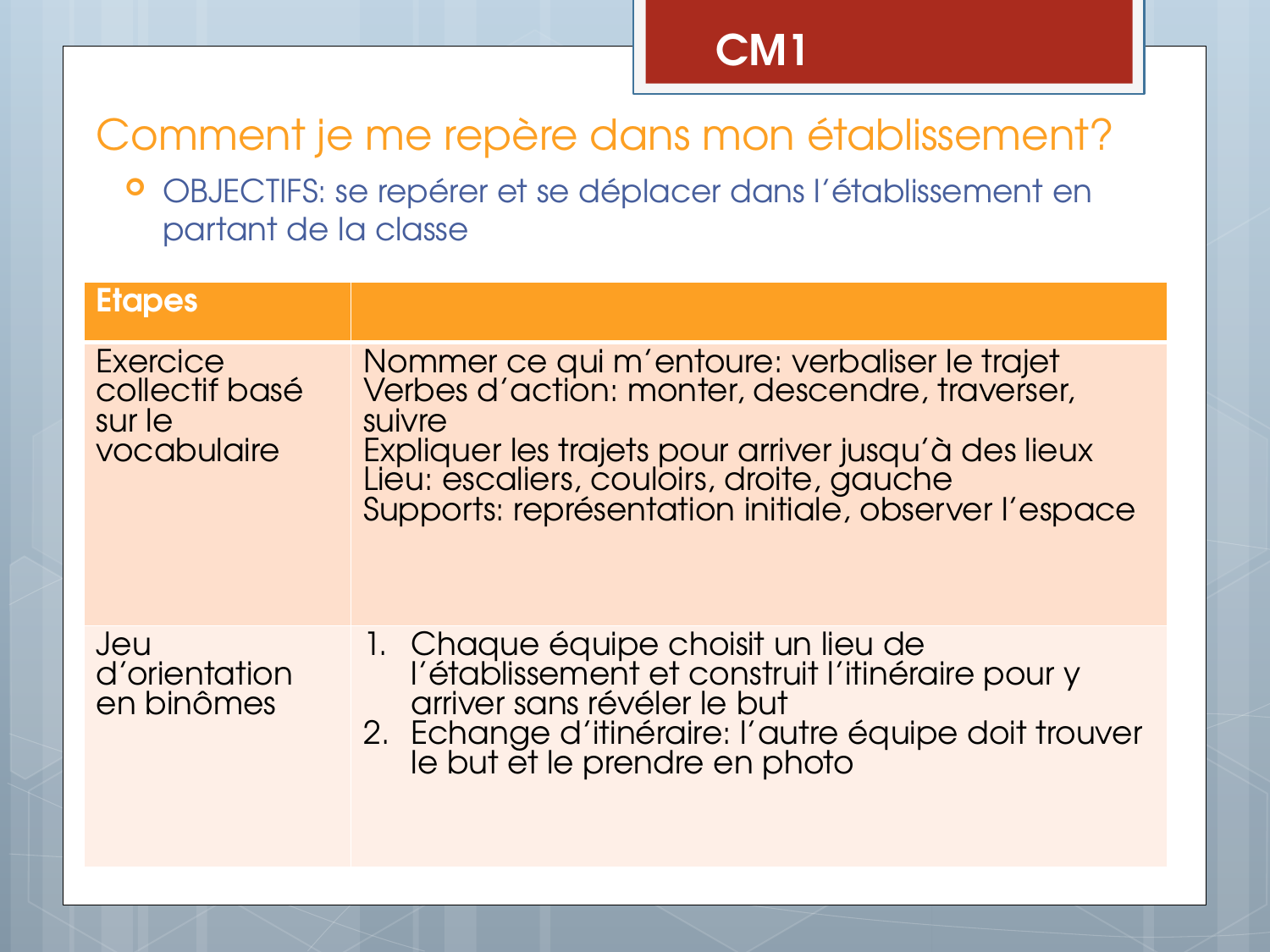

CM1
# Comment je me repère dans mon établissement?
OBJECTIFS: se repérer et se déplacer dans l’établissement en partant de la classe
| Etapes |  |
| --- | --- |
| Exercice collectif basé sur le vocabulaire | Nommer ce qui m’entoure: verbaliser le trajet Verbes d’action: monter, descendre, traverser, suivre Expliquer les trajets pour arriver jusqu’à des lieux Lieu: escaliers, couloirs, droite, gauche Supports: représentation initiale, observer l’espace |
| Jeu d’orientation en binômes | Chaque équipe choisit un lieu de l’établissement et construit l’itinéraire pour y arriver sans révéler le but Echange d’itinéraire: l’autre équipe doit trouver le but et le prendre en photo |